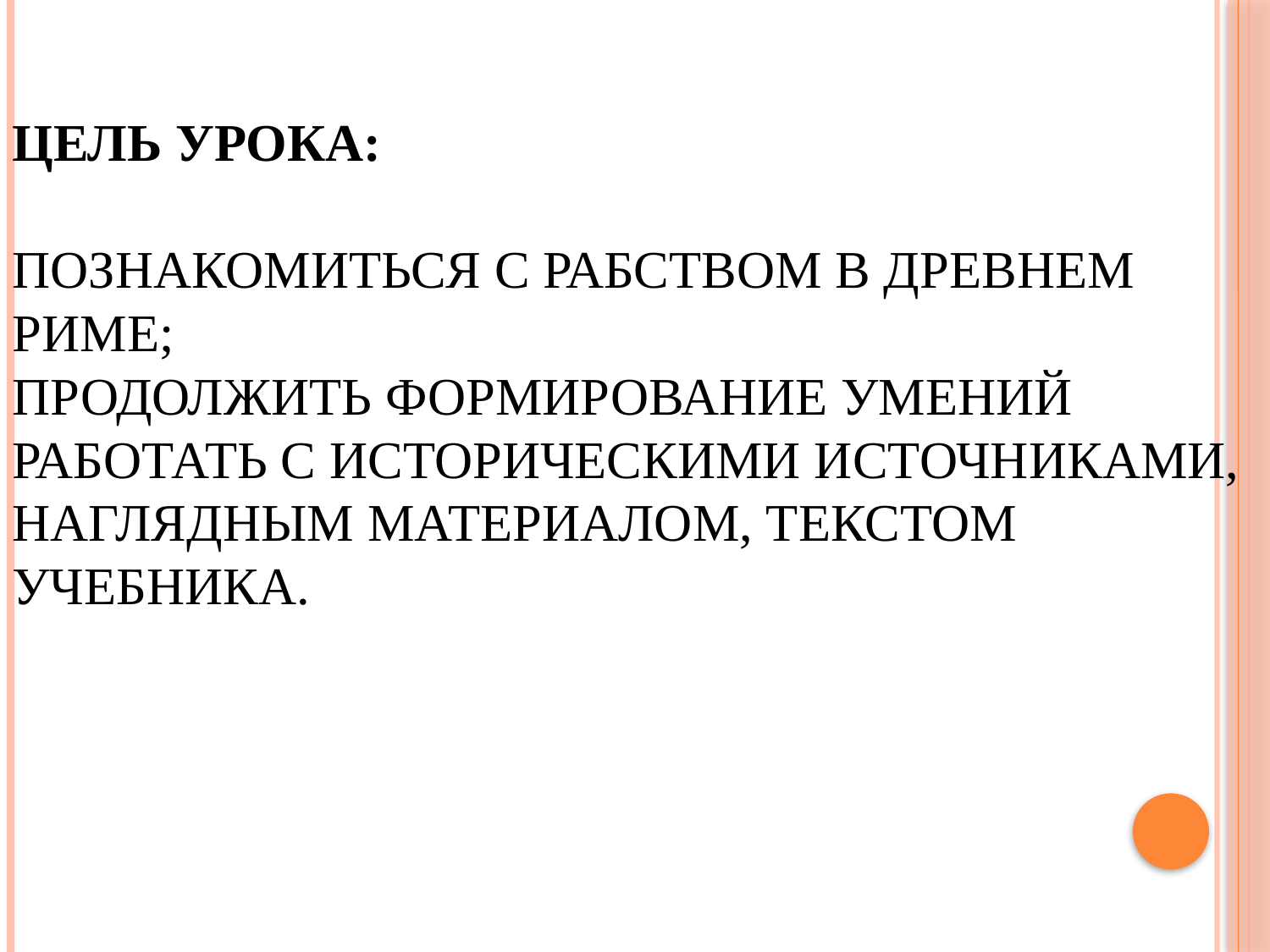

# Цель урока: Познакомиться с рабством в Древнем Риме; Продолжить формирование умений работать с историческими источниками, наглядным материалом, текстом учебника.